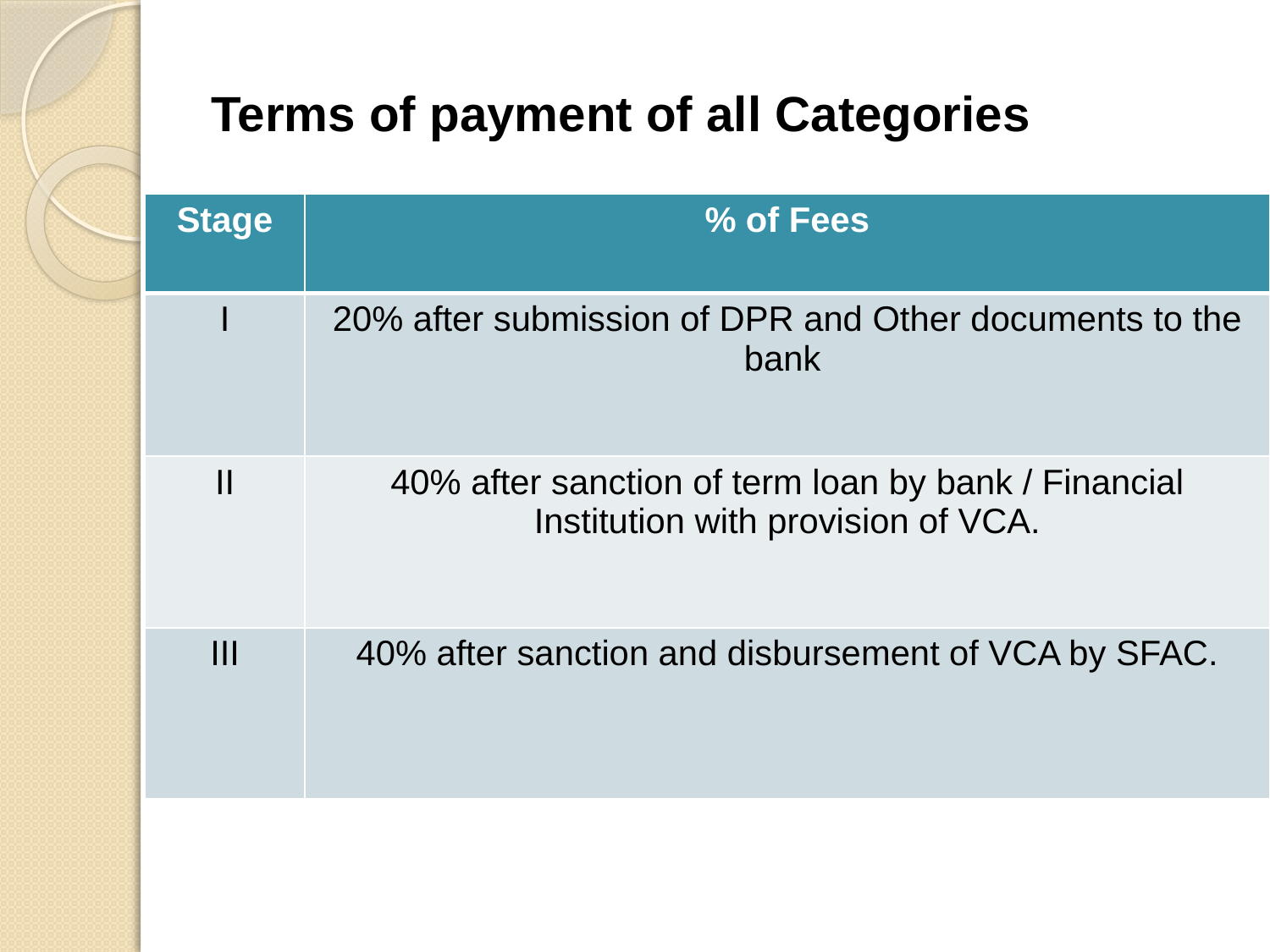

Terms of payment of all Categories
| Stage | % of Fees |
| --- | --- |
| I | 20% after submission of DPR and Other documents to the bank |
| II | 40% after sanction of term loan by bank / Financial Institution with provision of VCA. |
| III | 40% after sanction and disbursement of VCA by SFAC. |